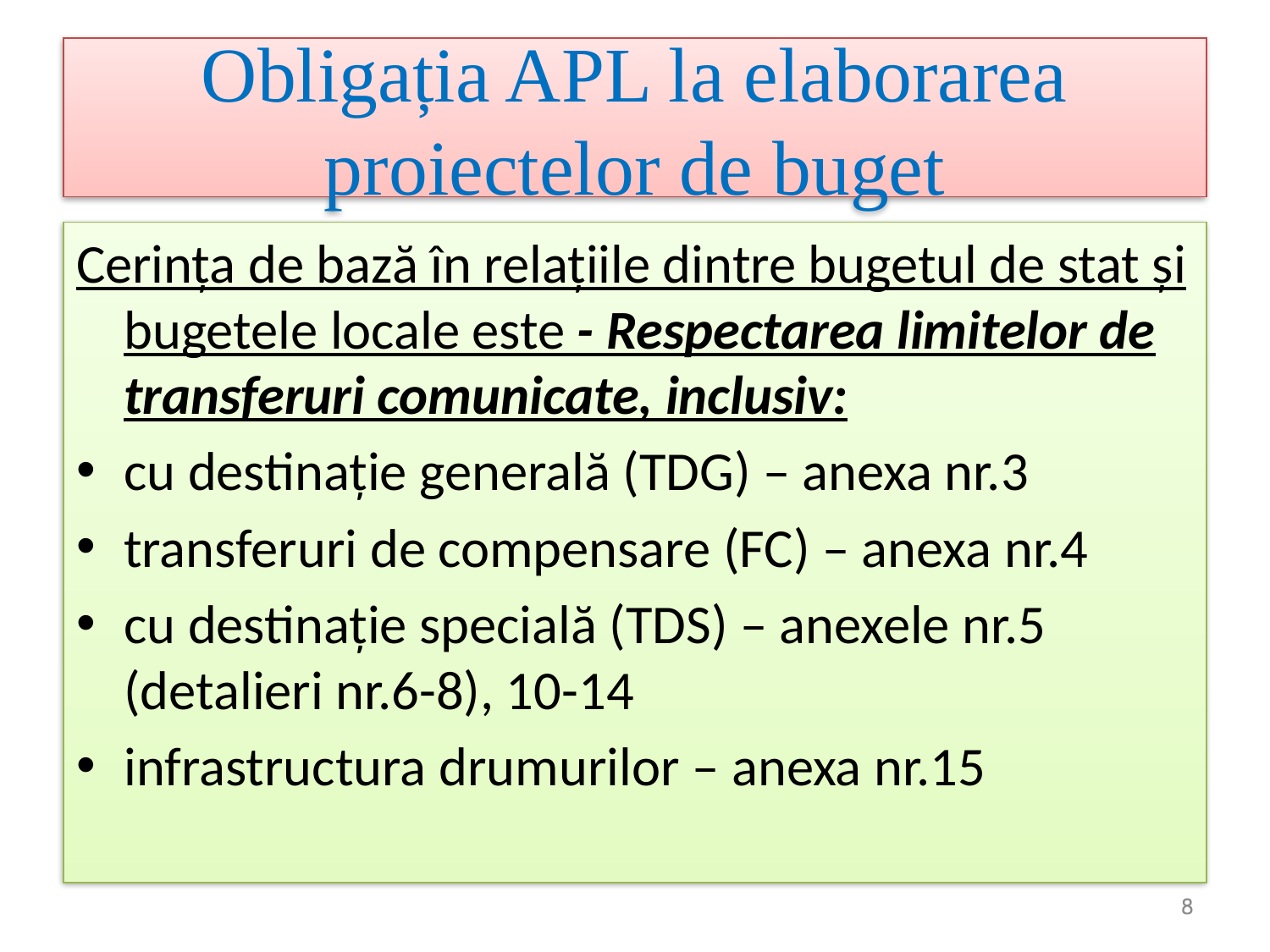

# Obligația APL la elaborarea proiectelor de buget
Cerința de bază în relațiile dintre bugetul de stat și bugetele locale este - Respectarea limitelor de transferuri comunicate, inclusiv:
cu destinație generală (TDG) – anexa nr.3
transferuri de compensare (FC) – anexa nr.4
cu destinație specială (TDS) – anexele nr.5 (detalieri nr.6-8), 10-14
infrastructura drumurilor – anexa nr.15

8